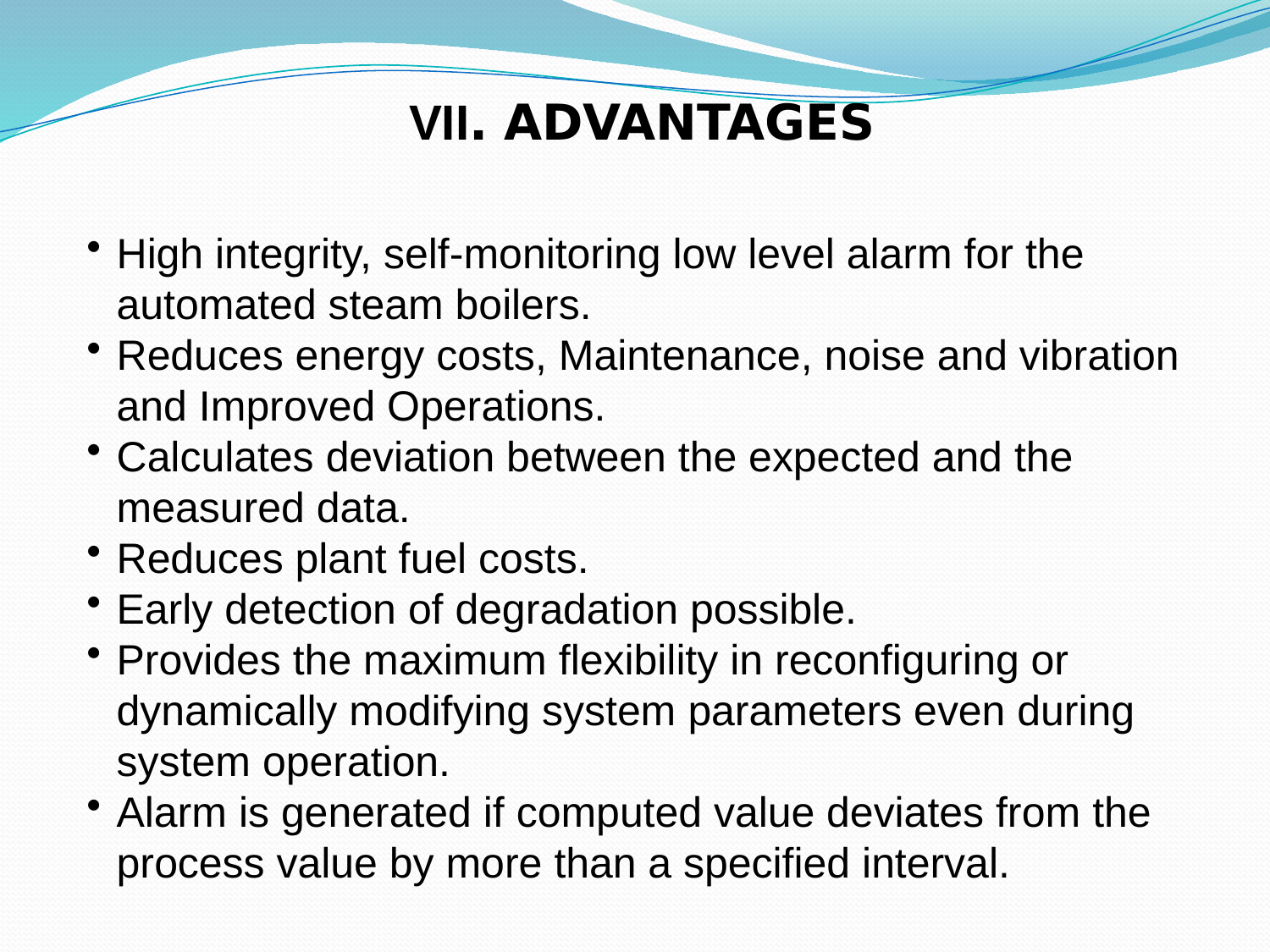

VII. ADVANTAGES

High integrity, self-monitoring low level alarm for the automated steam boilers.
Reduces energy costs, Maintenance, noise and vibration and Improved Operations.
Calculates deviation between the expected and the measured data.
Reduces plant fuel costs.
Early detection of degradation possible.
Provides the maximum flexibility in reconfiguring or dynamically modifying system parameters even during system operation.
Alarm is generated if computed value deviates from the process value by more than a specified interval.